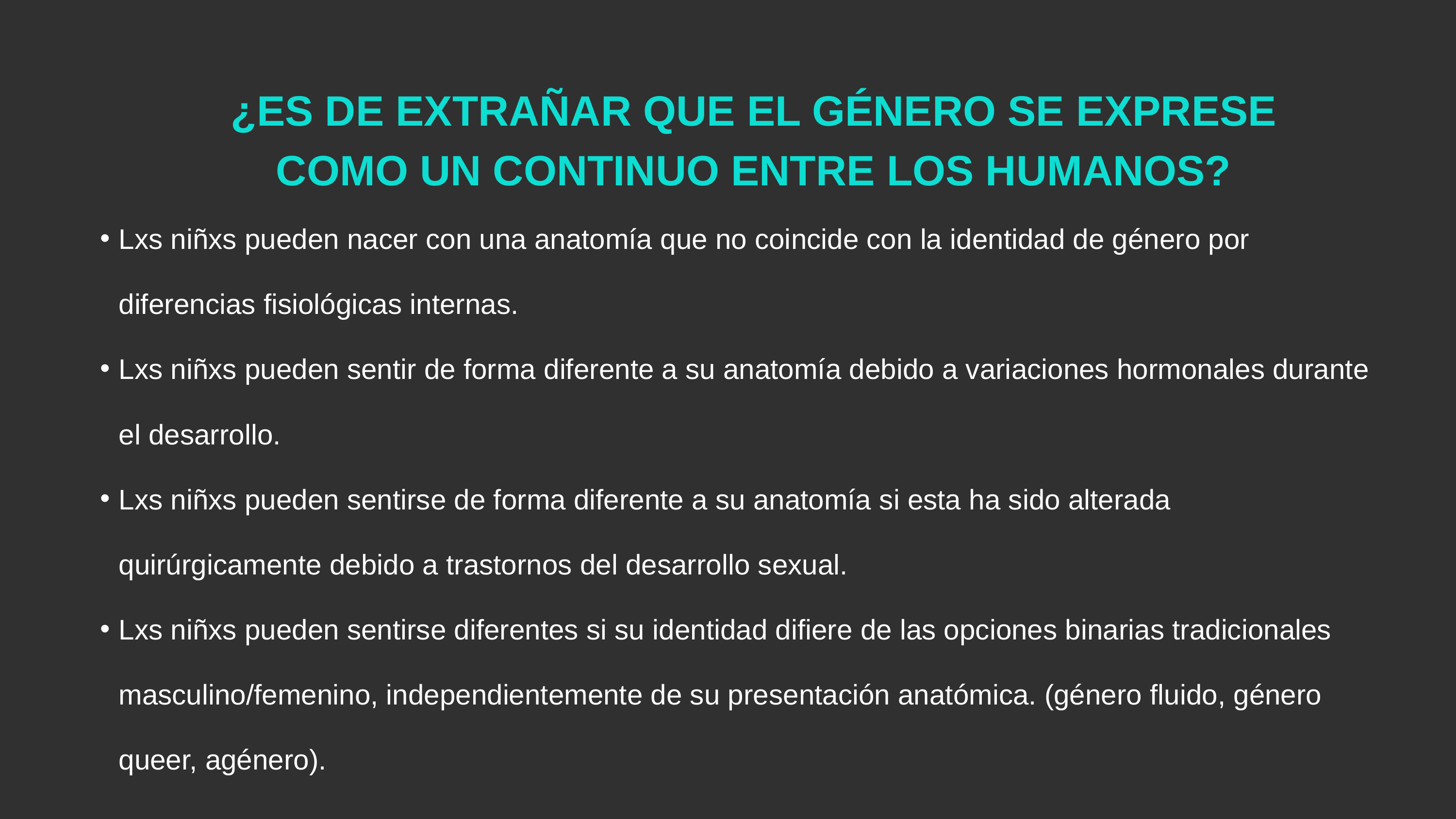

¿ES DE EXTRAÑAR QUE EL GÉNERO SE EXPRESE COMO UN CONTINUO ENTRE LOS HUMANOS?
Lxs niñxs pueden nacer con una anatomía que no coincide con la identidad de género por diferencias fisiológicas internas.
Lxs niñxs pueden sentir de forma diferente a su anatomía debido a variaciones hormonales durante el desarrollo.
Lxs niñxs pueden sentirse de forma diferente a su anatomía si esta ha sido alterada quirúrgicamente debido a trastornos del desarrollo sexual.
Lxs niñxs pueden sentirse diferentes si su identidad difiere de las opciones binarias tradicionales masculino/femenino, independientemente de su presentación anatómica. (género fluido, género queer, agénero).